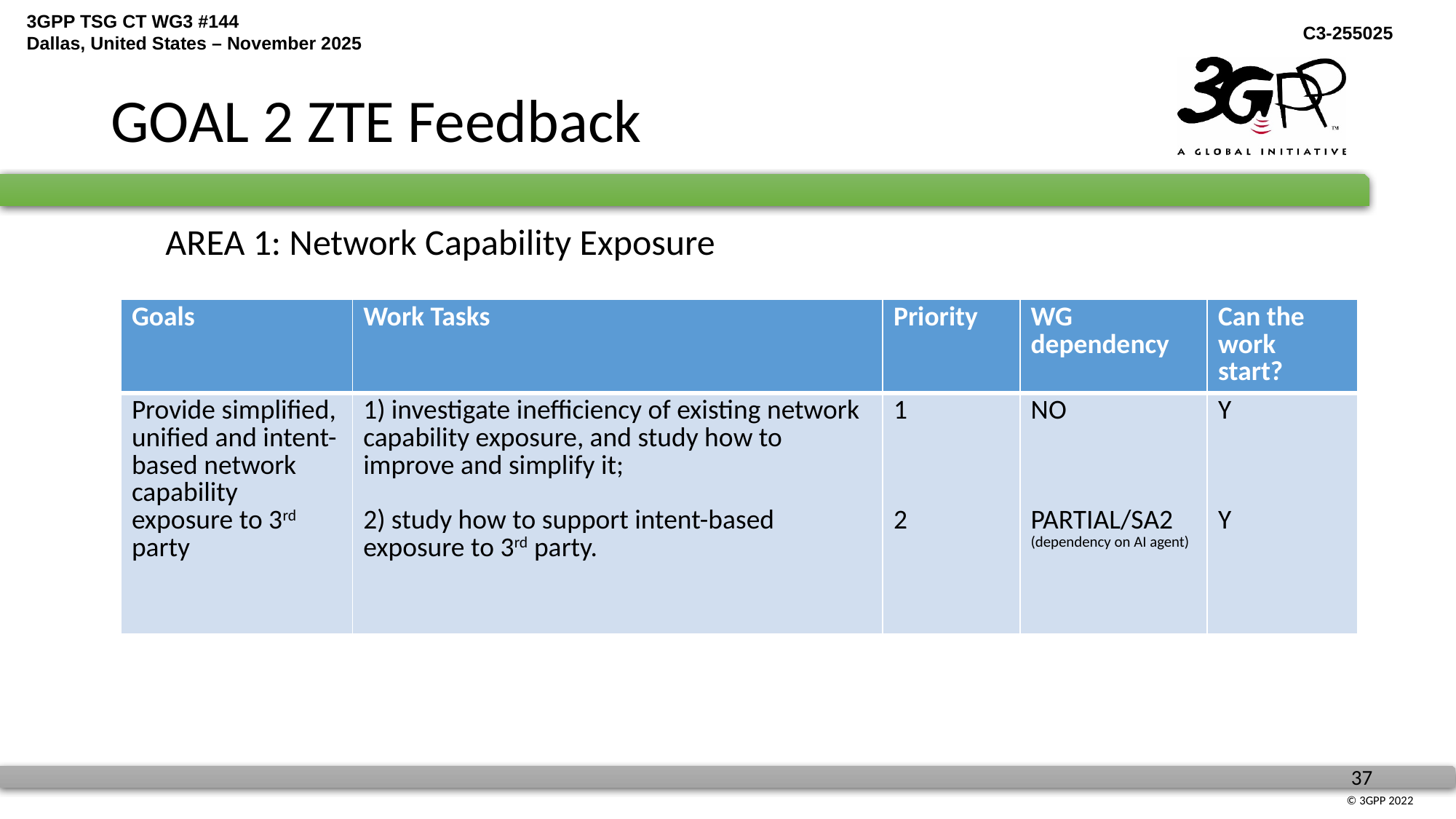

# GOAL 2 ZTE Feedback
AREA 1: Network Capability Exposure

| Goals | Work Tasks | Priority | WG dependency | Can the work start? |
| --- | --- | --- | --- | --- |
| Provide simplified, unified and intent-based network capability exposure to 3rd party | 1) investigate inefficiency of existing network capability exposure, and study how to improve and simplify it; 2) study how to support intent-based exposure to 3rd party. | 1 2 | NO PARTIAL/SA2 (dependency on AI agent) | Y Y |